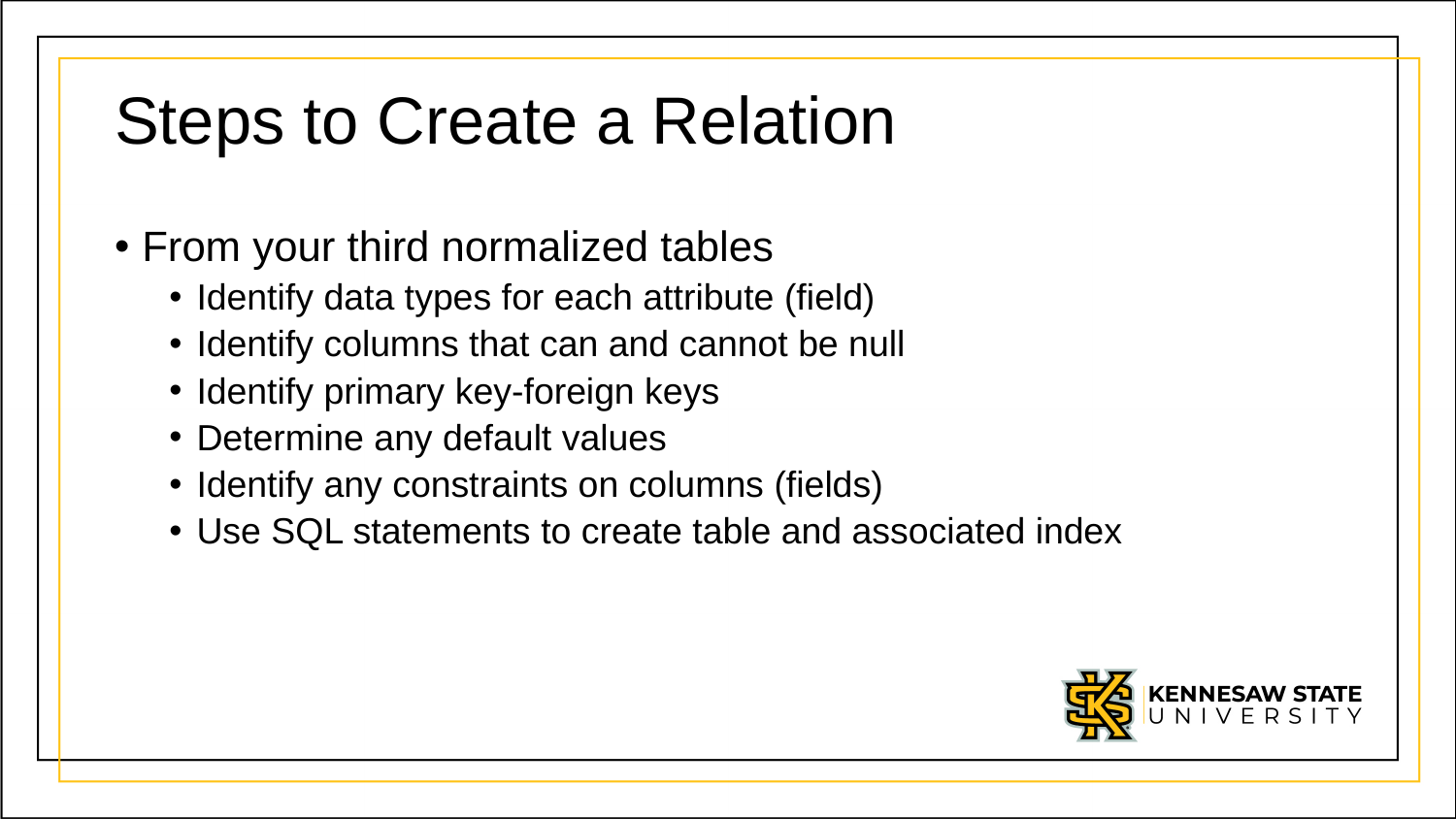

# Steps to Create a Relation
From your third normalized tables
Identify data types for each attribute (field)
Identify columns that can and cannot be null
Identify primary key-foreign keys
Determine any default values
Identify any constraints on columns (fields)
Use SQL statements to create table and associated index